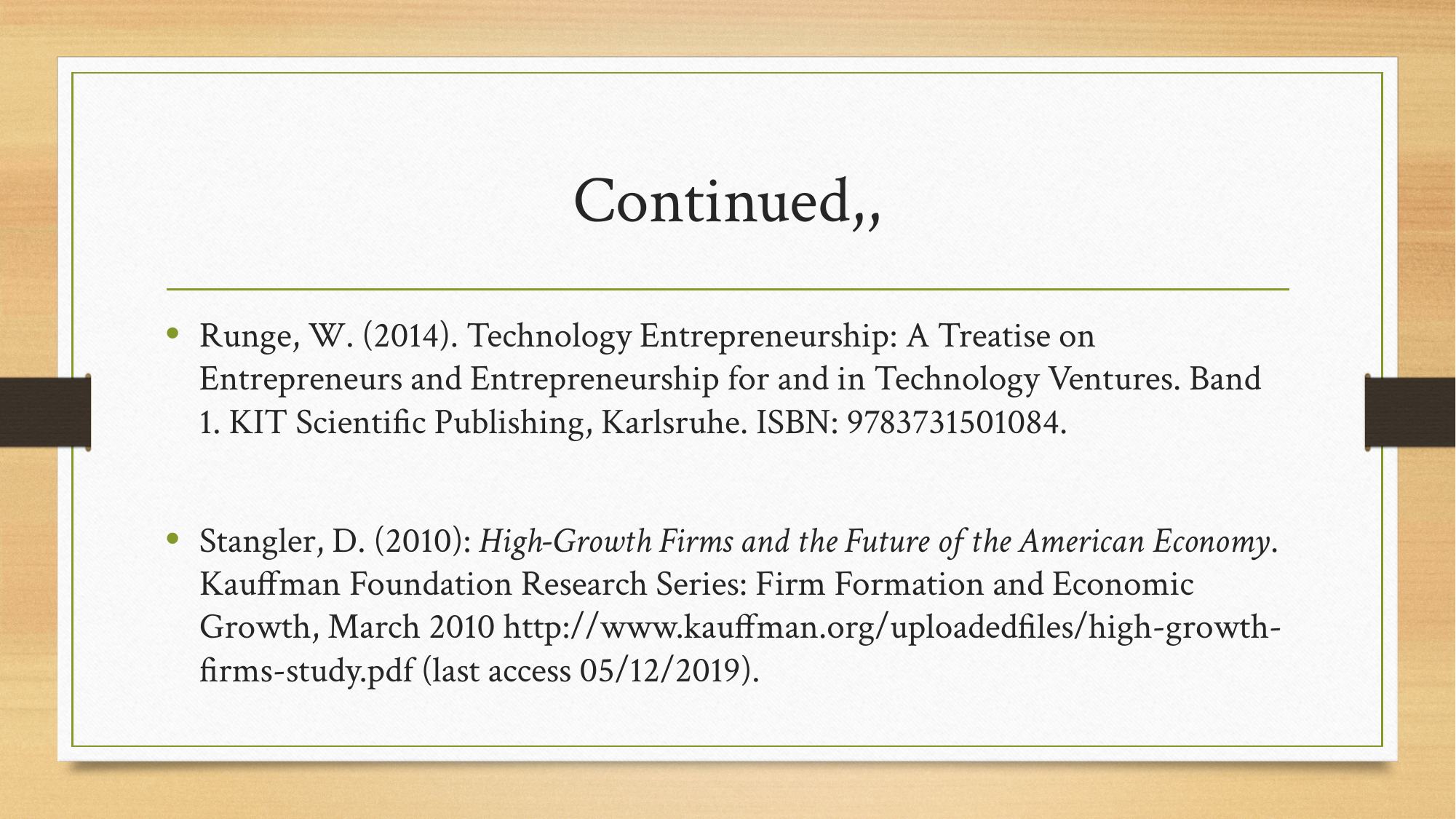

# Continued,,
Runge, W. (2014). Technology Entrepreneurship: A Treatise on Entrepreneurs and Entrepreneurship for and in Technology Ventures. Band 1. KIT Scientific Publishing, Karlsruhe. ISBN: 9783731501084.

Stangler, D. (2010): High-Growth Firms and the Future of the American Economy. Kauffman Foundation Research Series: Firm Formation and Economic Growth, March 2010 http://www.kauffman.org/uploadedfiles/high-growth-firms-study.pdf (last access 05/12/2019).